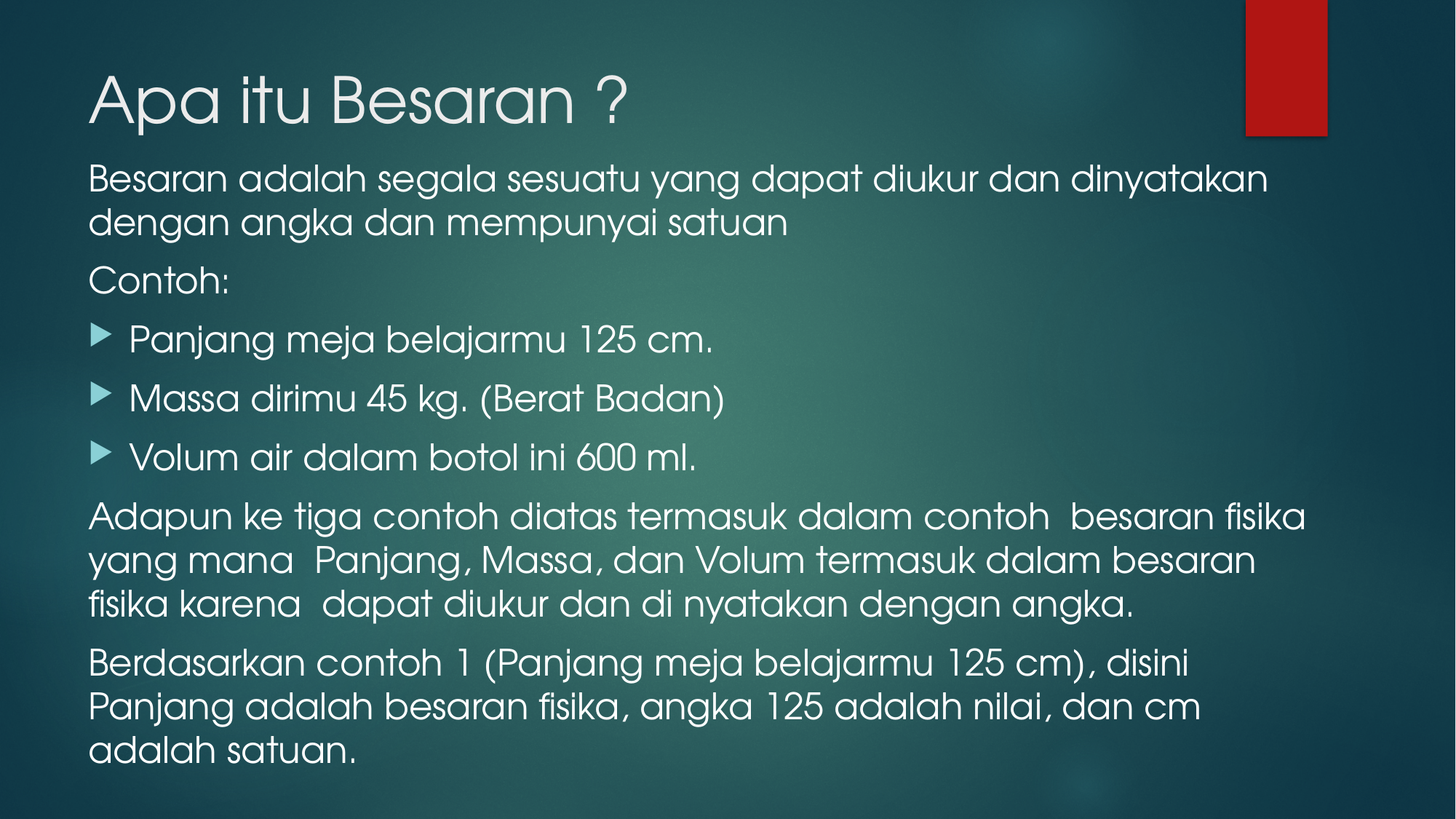

# Apa itu Besaran ?
Besaran adalah segala sesuatu yang dapat diukur dan dinyatakan dengan angka dan mempunyai satuan
Contoh:
Panjang meja belajarmu 125 cm.
Massa dirimu 45 kg. (Berat Badan)
Volum air dalam botol ini 600 ml.
Adapun ke tiga contoh diatas termasuk dalam contoh  besaran fisika yang mana  Panjang, Massa, dan Volum termasuk dalam besaran fisika karena  dapat diukur dan di nyatakan dengan angka.
Berdasarkan contoh 1 (Panjang meja belajarmu 125 cm), disini Panjang adalah besaran fisika, angka 125 adalah nilai, dan cm adalah satuan.